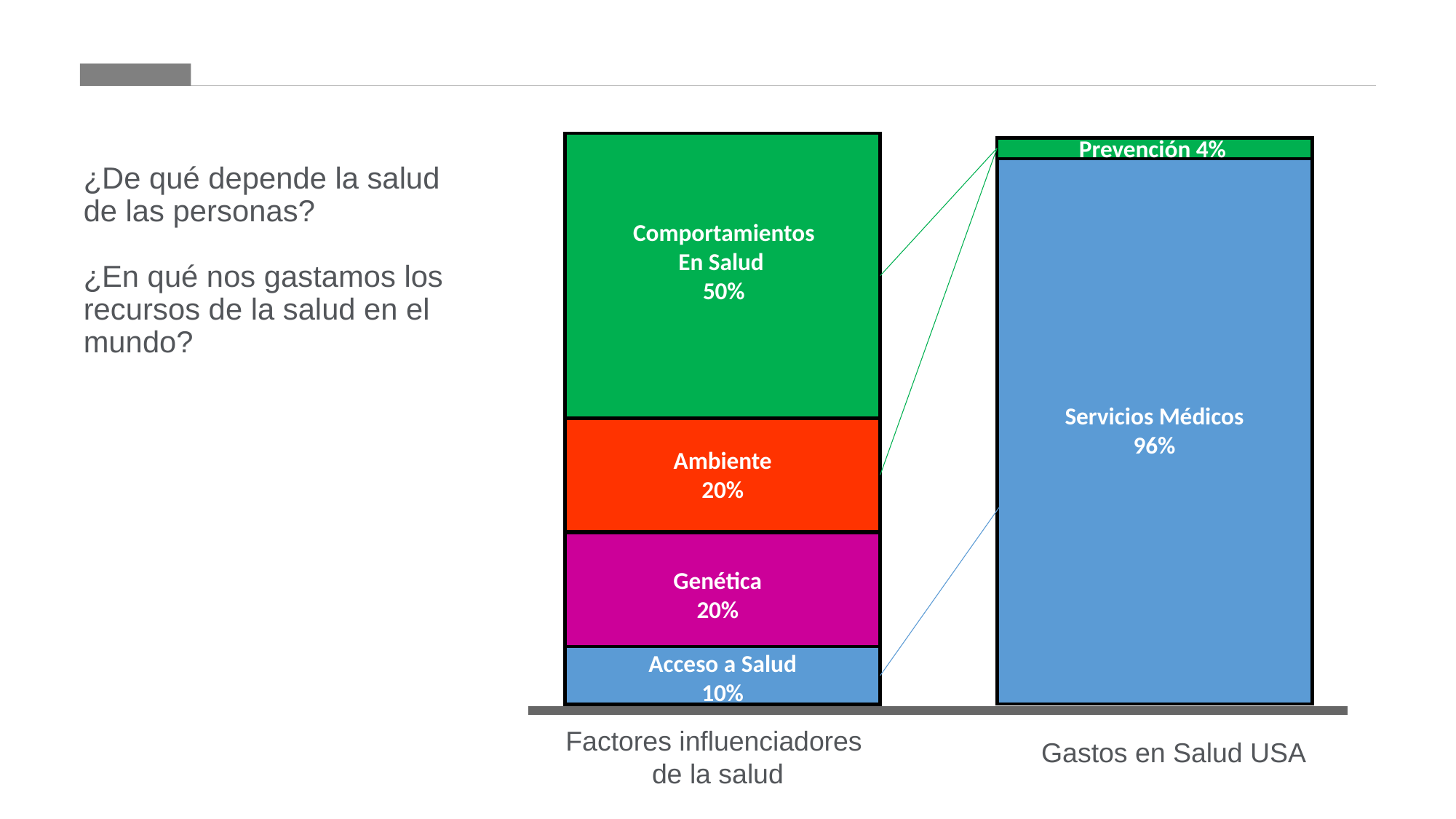

Prevención 4%

Comportamientos
En Salud
50%
Servicios Médicos
96%

Ambiente
20%

Genética
20%
Acceso a Salud
10%

Factores influenciadores
de la salud
Gastos en Salud USA
¿De qué depende la salud
de las personas?
¿En qué nos gastamos los recursos de la salud en el mundo?